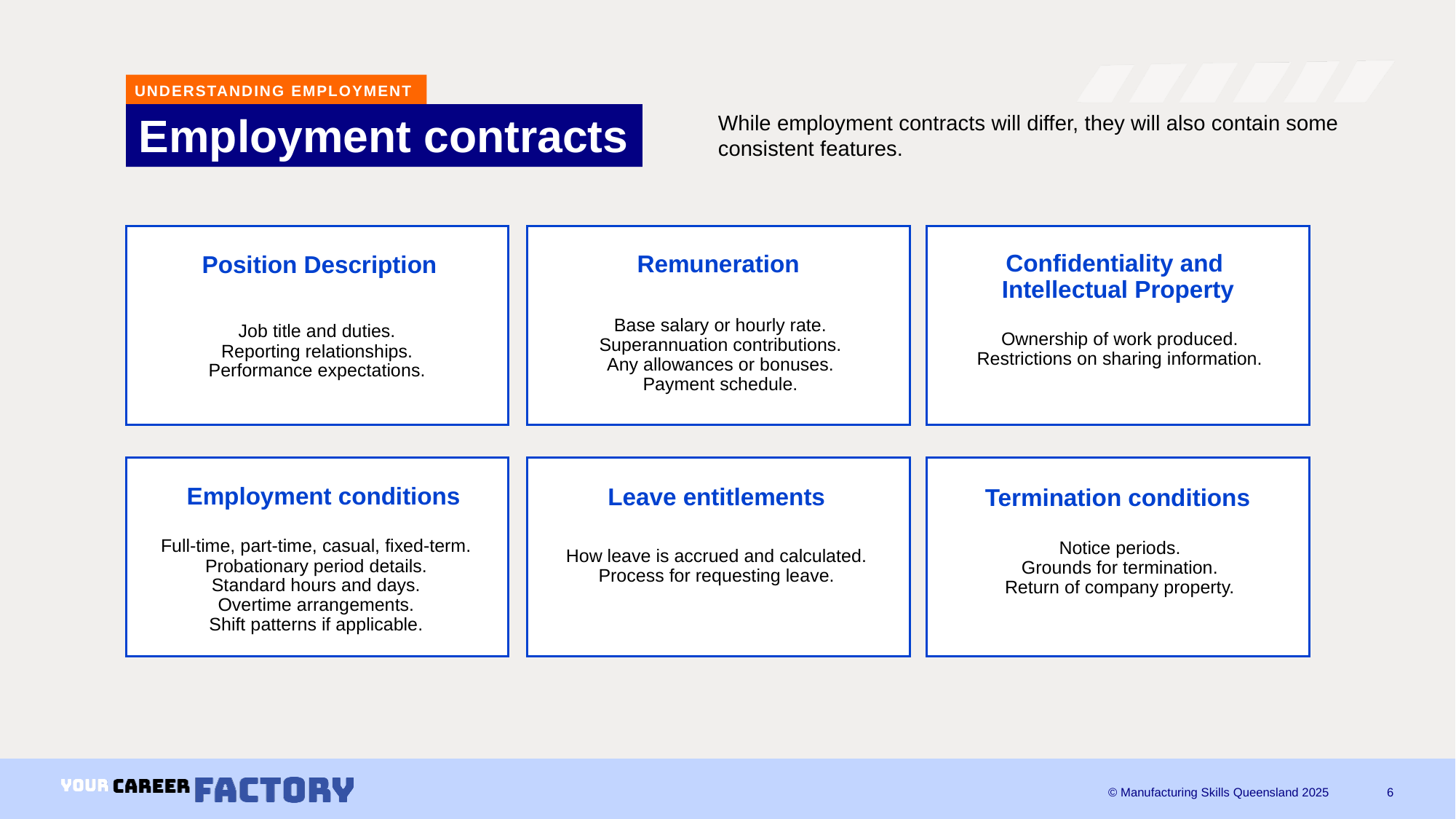

UNDERSTANDING EMPLOYMENT
# Employment contracts
While employment contracts will differ, they will also contain some consistent features.

Confidentiality and
Intellectual Property
Remuneration
Position Description
Base salary or hourly rate.
Superannuation contributions.
Any allowances or bonuses.
Payment schedule.
Job title and duties.
Reporting relationships.
Performance expectations.
Ownership of work produced.
Restrictions on sharing information.

Employment conditions
Leave entitlements
Termination conditions
Full-time, part-time, casual, fixed-term.
Probationary period details.
Standard hours and days.
Overtime arrangements.
Shift patterns if applicable.
Notice periods.
Grounds for termination.
Return of company property.
How leave is accrued and calculated.
Process for requesting leave.